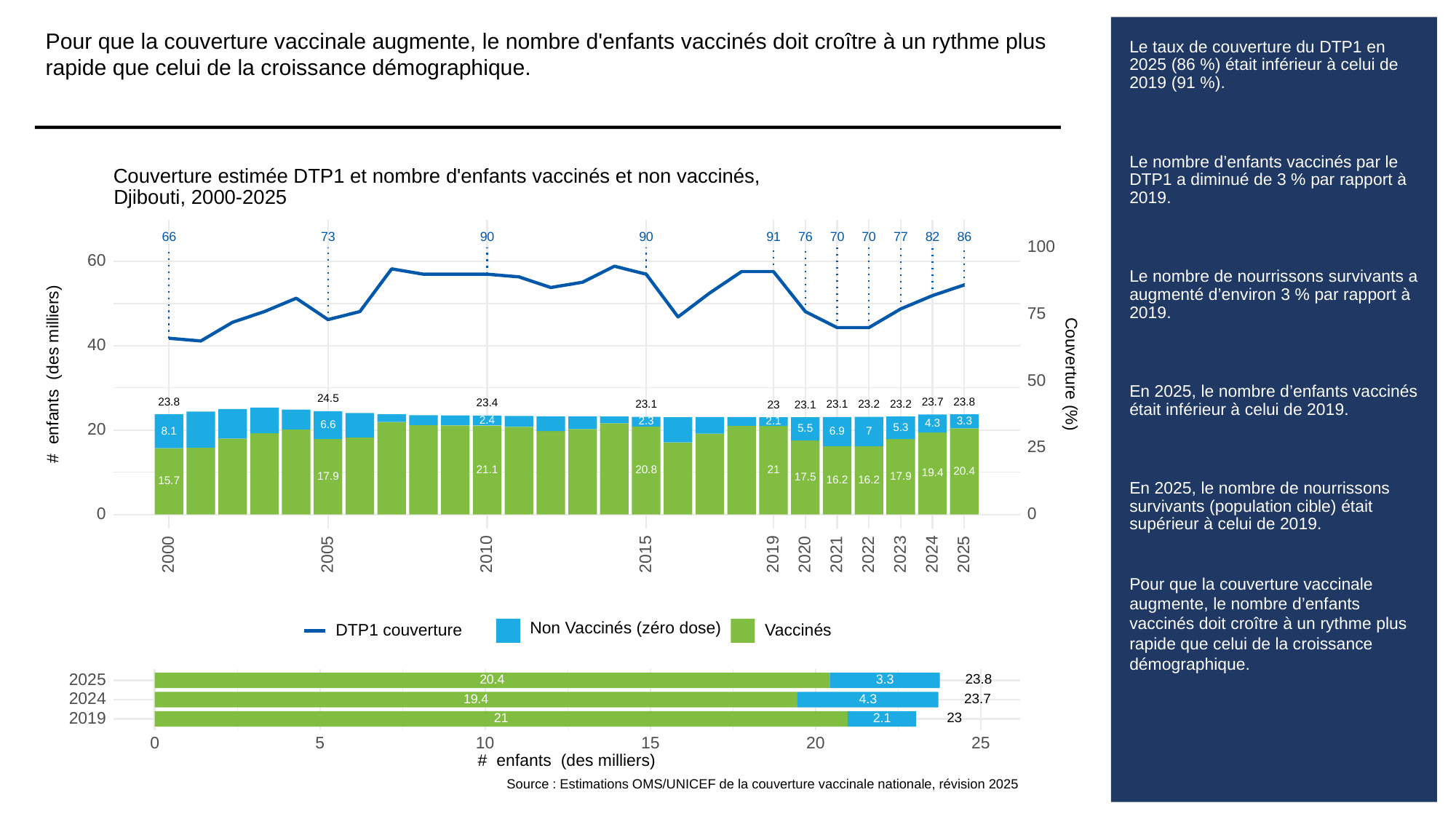

Pour que la couverture vaccinale augmente, le nombre d'enfants vaccinés doit croître à un rythme plus rapide que celui de la croissance démographique.
# Le taux de couverture du DTP1 en 2025 (86 %) était inférieur à celui de 2019 (91 %).

Le nombre d’enfants vaccinés par le DTP1 a diminué de 3 % par rapport à 2019.

Le nombre de nourrissons survivants a augmenté d’environ 3 % par rapport à 2019.

En 2025, le nombre d’enfants vaccinés était inférieur à celui de 2019.

En 2025, le nombre de nourrissons survivants (population cible) était supérieur à celui de 2019.

Pour que la couverture vaccinale augmente, le nombre d’enfants vaccinés doit croître à un rythme plus rapide que celui de la croissance démographique.

Couverture estimée DTP1 et nombre d'enfants vaccinés et non vaccinés,
Djibouti, 2000-2025

73
66
90
90
91
76
70
70
82
86
77
100

60

75
40

#  enfants  (des milliers)
Couverture (%)
50

24.5
23.8
23.8
23.7
23.4
23.2
23.2
23.1
23.1
23.1
23

2.4

3.3

2.3
2.1
4.3
6.6

5.3
20
5.5

8.1
6.9
7

25

21.1
21
20.8
20.4
19.4

17.9
17.9
17.5
16.2
16.2
15.7
0
0

2023
2000
2005
2010
2015
2019
2020
2021
2022
2024
2025

Non Vaccinés (zéro dose)
Vaccinés
DTP1 couverture

2025
23.8
3.3
20.4

2024
23.7
4.3
19.4

2019
23
21
2.1

0
10
15
20
25
5
#  enfants  (des milliers)
Source : Estimations OMS/UNICEF de la couverture vaccinale nationale, révision 2025